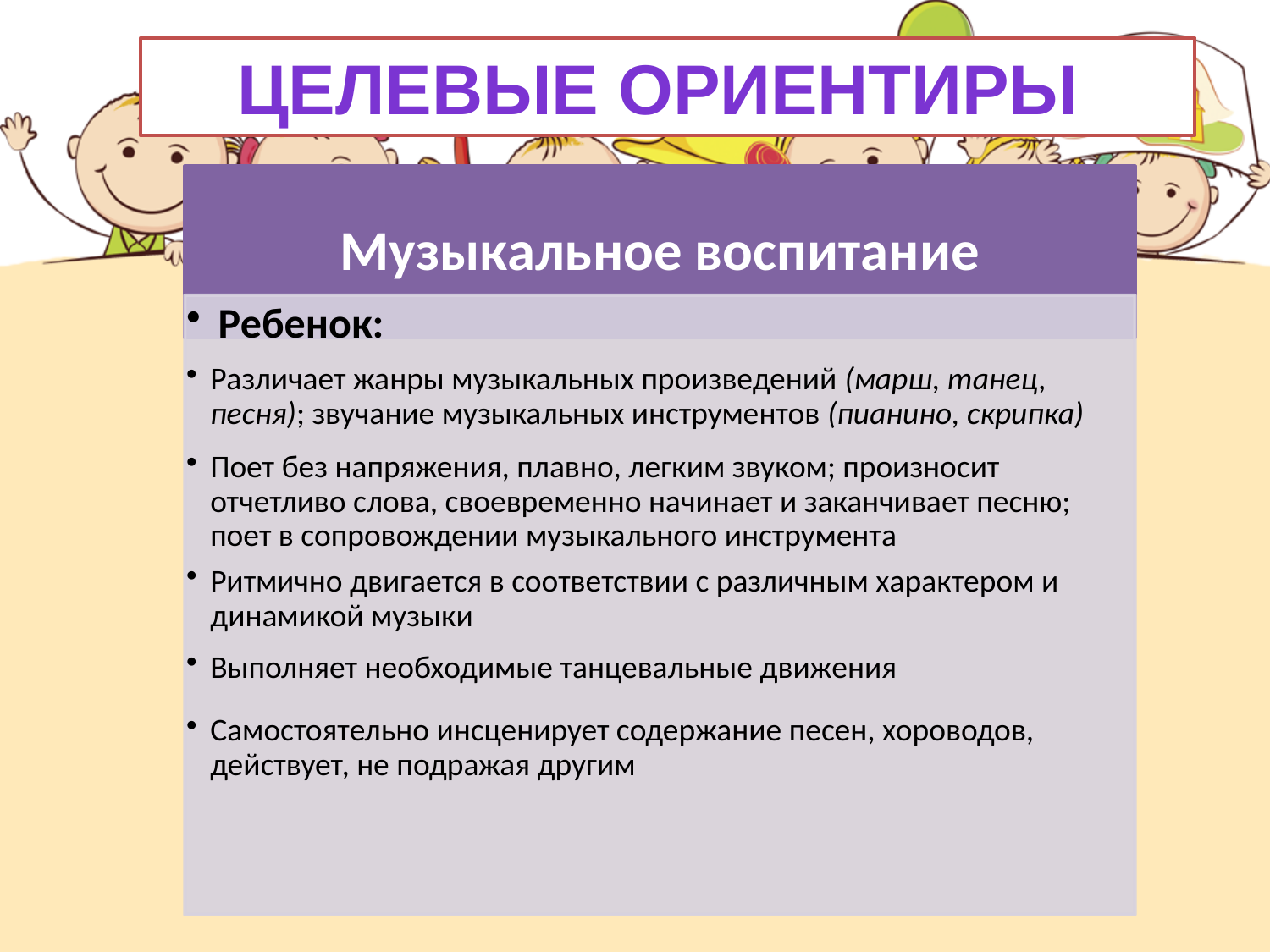

Целевые ориентиры
Музыкальное воспитание

Ребенок:

Различает жанры музыкальных произведений (марш, танец, песня); звучание музыкальных инструментов (пианино, скрипка)

Поет без напряжения, плавно, легким звуком; произносит отчетливо слова, своевременно начинает и заканчивает песню; поет в сопровождении музыкального инструмента

Ритмично двигается в соответствии с различным характером и динамикой музыки

Выполняет необходимые танцевальные движения

Самостоятельно инсценирует содержание песен, хороводов, действует, не подражая другим